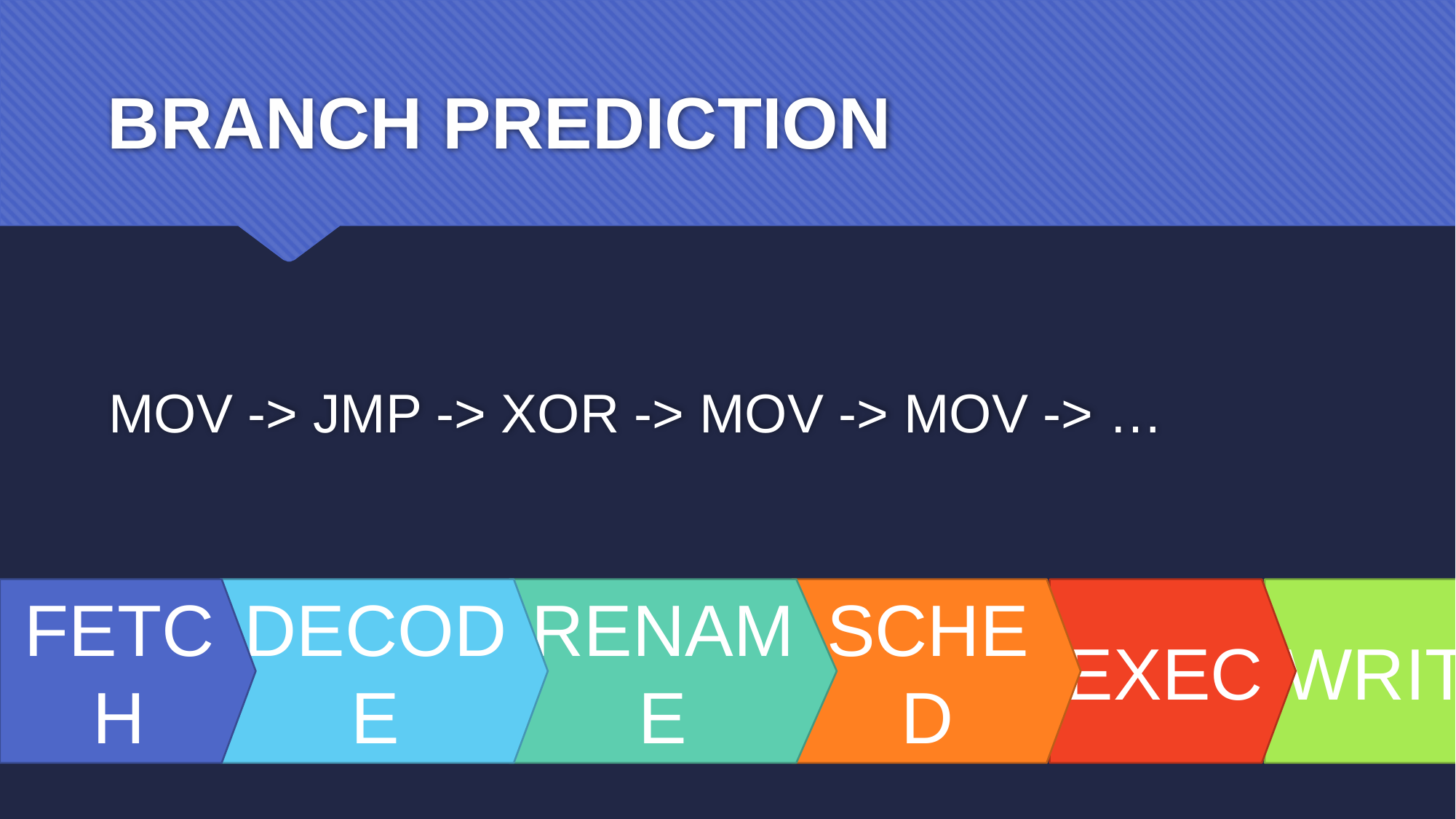

# BRANCH PREDICTION

MOV -> JMP -> XOR -> MOV -> MOV -> …

SCHED
EXEC
WRITE
FETCH
DECODE
RENAME